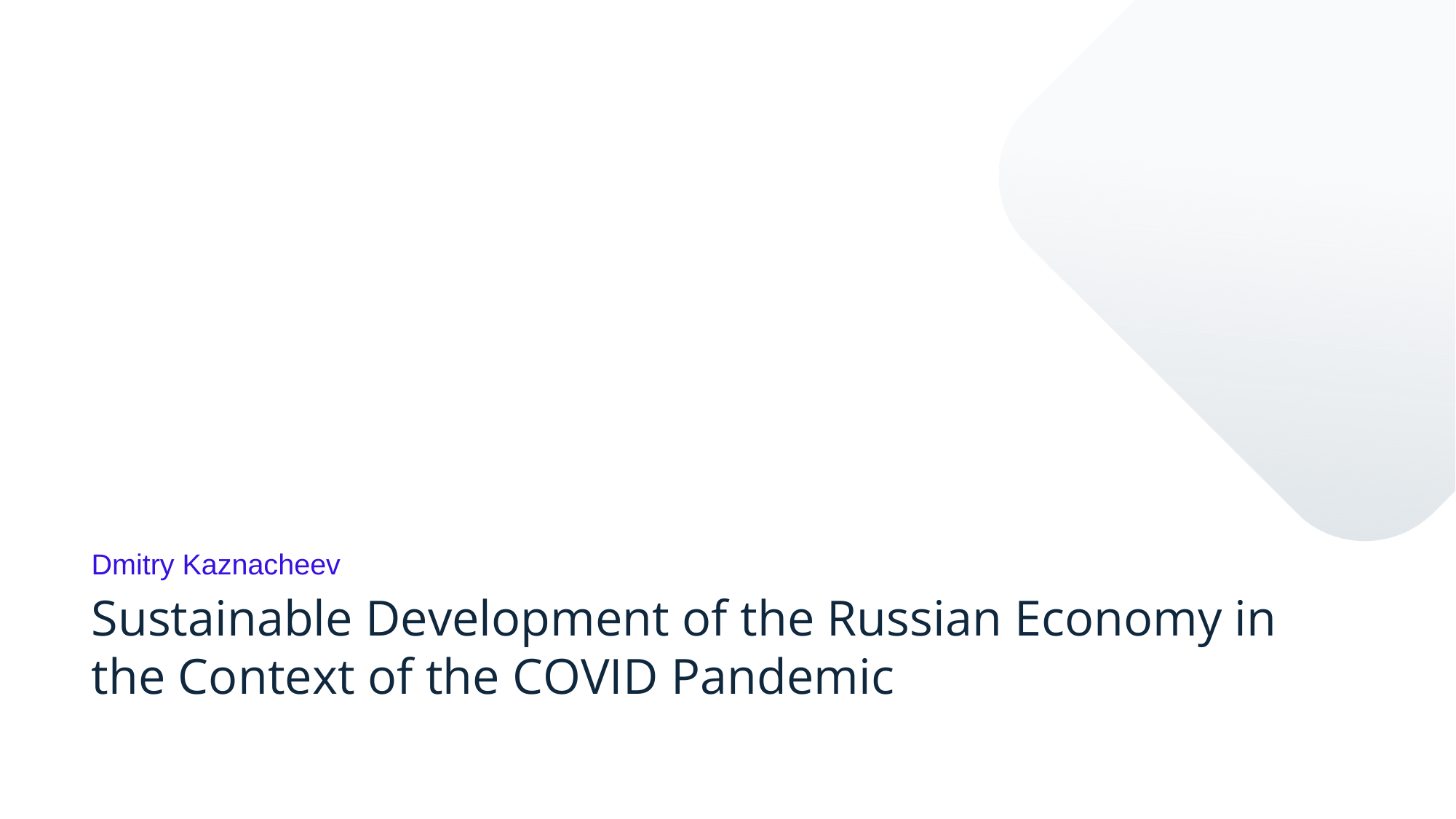

Dmitry Kaznacheev
Sustainable Development of the Russian Economy in the Context of the COVID Pandemic